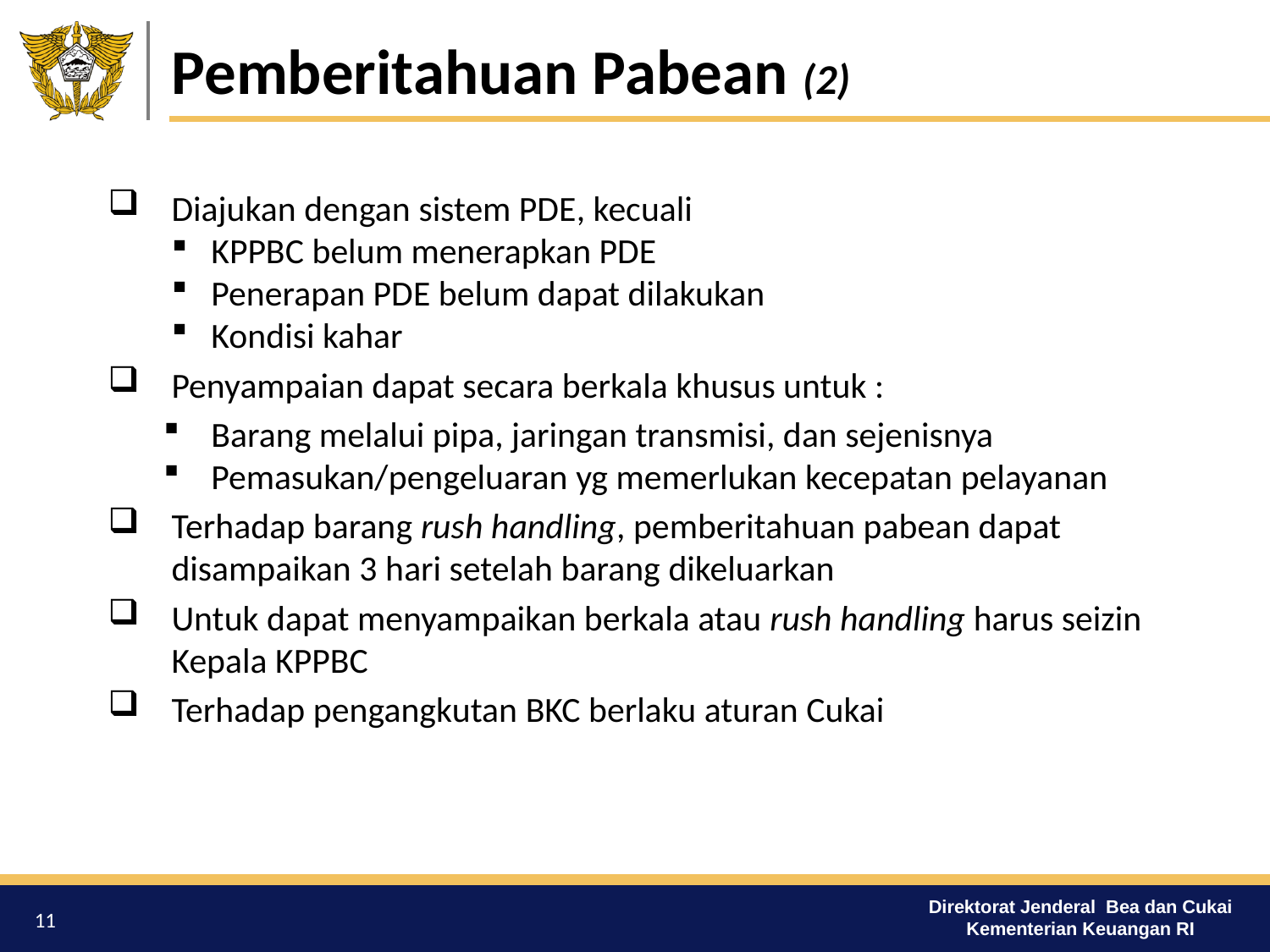

# Pemberitahuan Pabean (2)
Diajukan dengan sistem PDE, kecuali
KPPBC belum menerapkan PDE
Penerapan PDE belum dapat dilakukan
Kondisi kahar
Penyampaian dapat secara berkala khusus untuk :
Barang melalui pipa, jaringan transmisi, dan sejenisnya
Pemasukan/pengeluaran yg memerlukan kecepatan pelayanan
Terhadap barang rush handling, pemberitahuan pabean dapat disampaikan 3 hari setelah barang dikeluarkan
Untuk dapat menyampaikan berkala atau rush handling harus seizin Kepala KPPBC
Terhadap pengangkutan BKC berlaku aturan Cukai
11